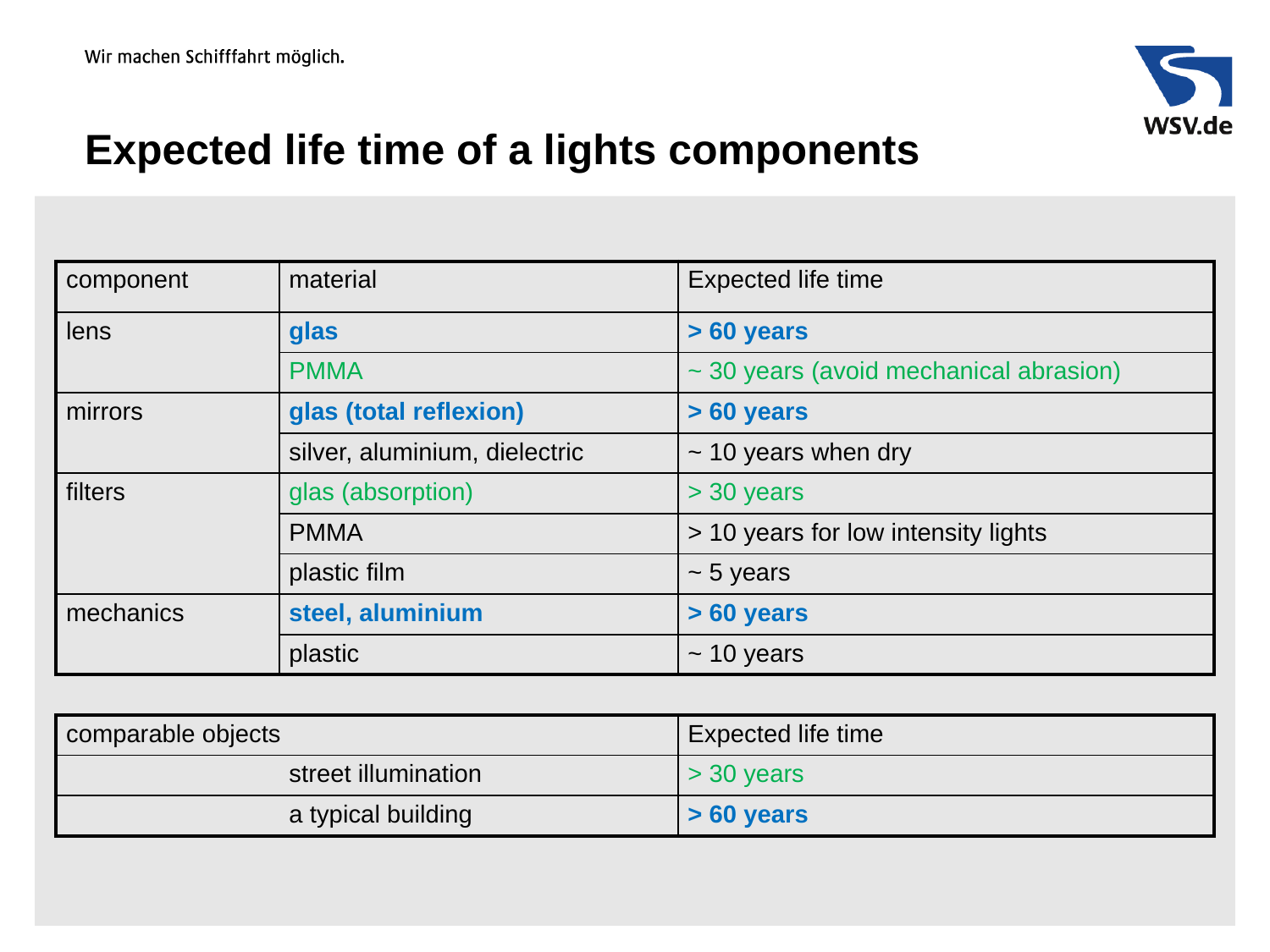

# Expected life time of a lights components
| component | material | Expected life time |
| --- | --- | --- |
| lens | glas | > 60 years |
|  | PMMA | ~ 30 years (avoid mechanical abrasion) |
| mirrors | glas (total reflexion) | > 60 years |
|  | silver, aluminium, dielectric | ~ 10 years when dry |
| filters | glas (absorption) | > 30 years |
|  | PMMA | > 10 years for low intensity lights |
|  | plastic film | ~ 5 years |
| mechanics | steel, aluminium | > 60 years |
|  | plastic | ~ 10 years |
|  |  |  |
| comparable objects |  | Expected life time |
|  | street illumination | > 30 years |
|  | a typical building | > 60 years |